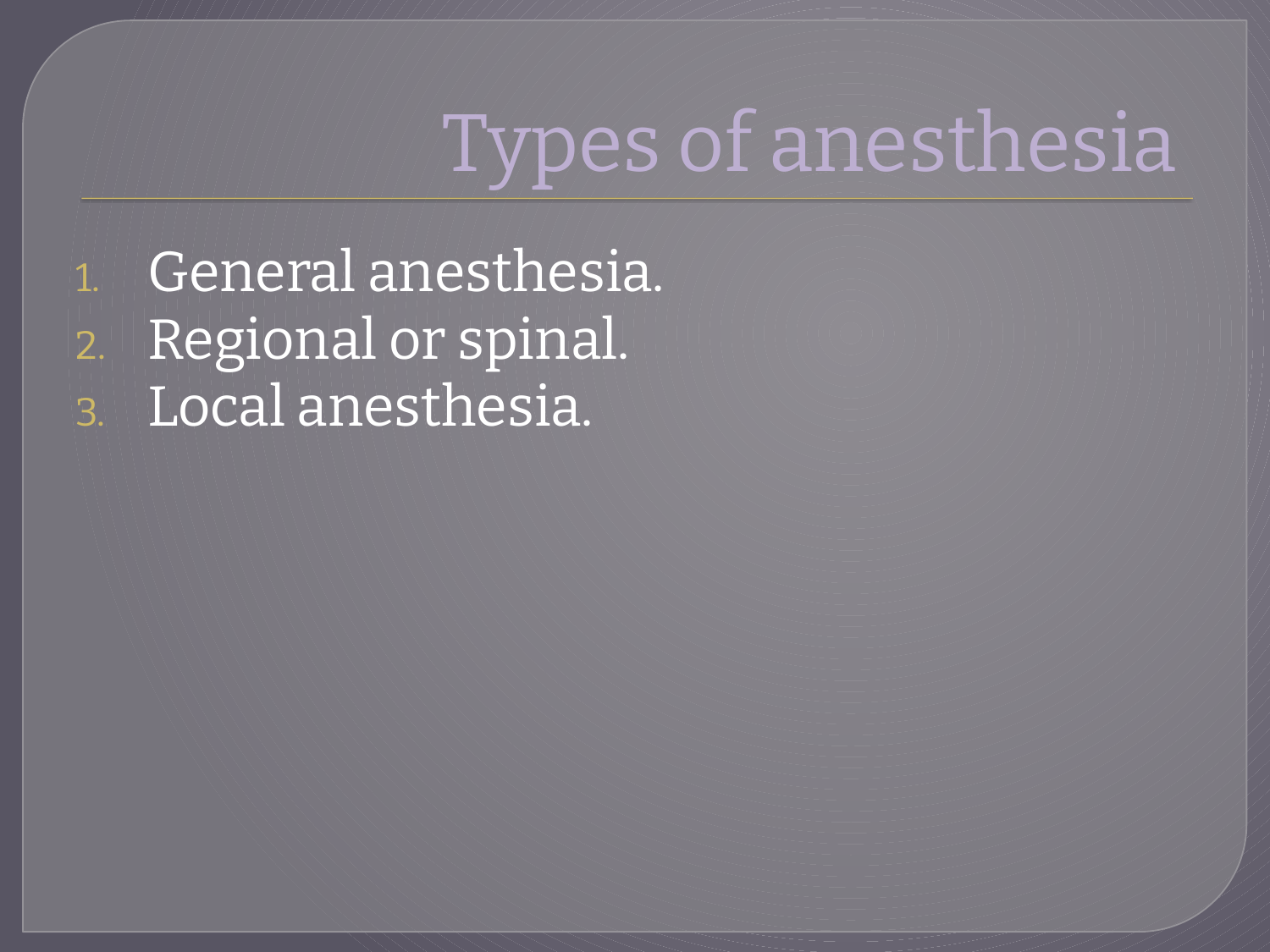

# Types of anesthesia
General anesthesia.
Regional or spinal.
Local anesthesia.